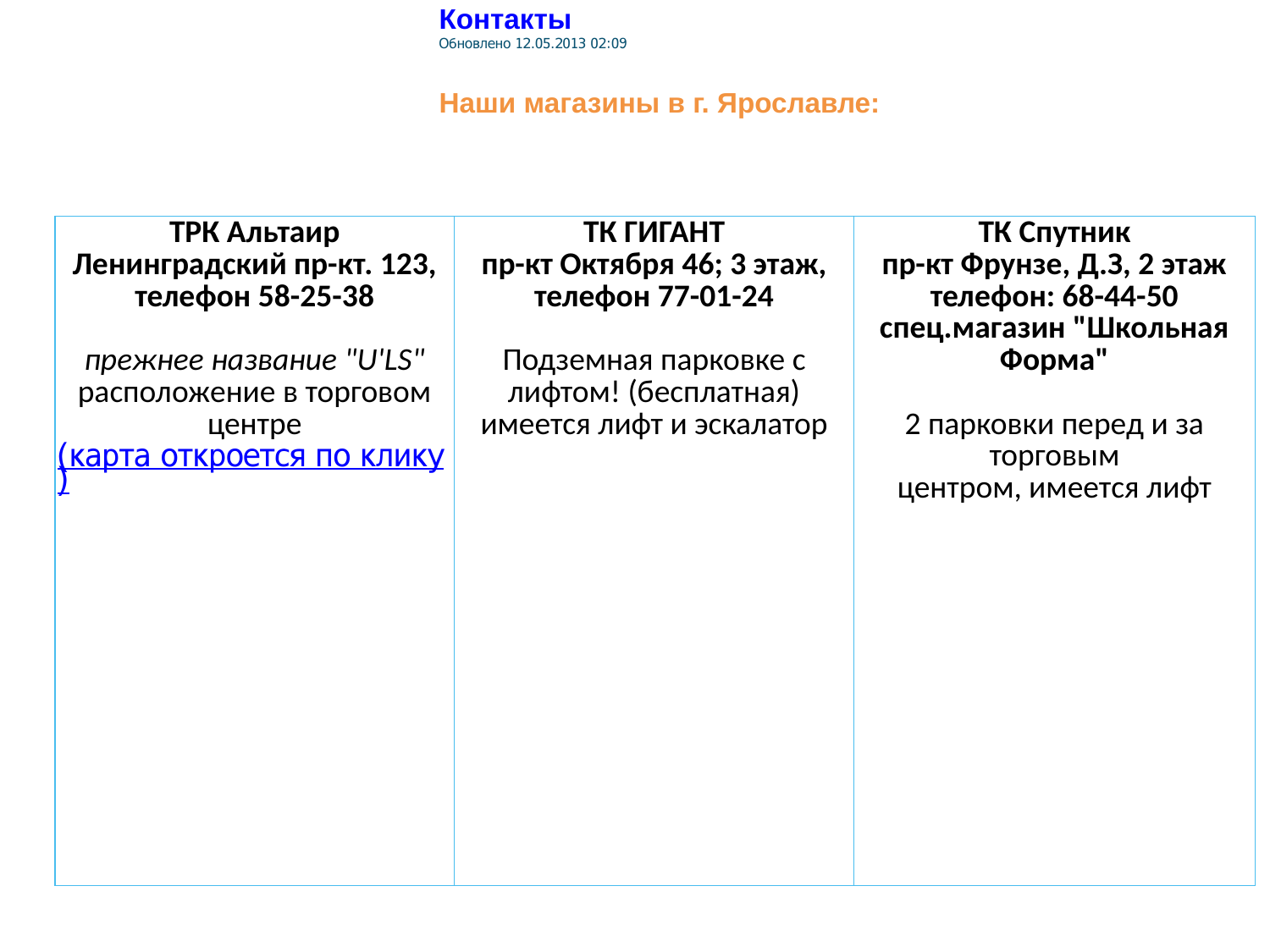

#
Контакты
Обновлено 12.05.2013 02:09

Наши магазины в г. Ярославле:

| ТРК Альтаир Ленинградский пр-кт. 123, телефон 58-25-38   прежнее название "U'LS" расположение в торговом центре (карта откроется по клику) | ТК ГИГАНТ пр-кт Октября 46; 3 этаж, телефон 77-01-24   Подземная парковке с лифтом! (бесплатная) имеется лифт и эскалатор | ТК Спутник пр-кт Фрунзе, Д.З, 2 этаж телефон: 68-44-50 спец.магазин "Школьная Форма"   2 парковки перед и за торговым центром, имеется лифт |
| --- | --- | --- |